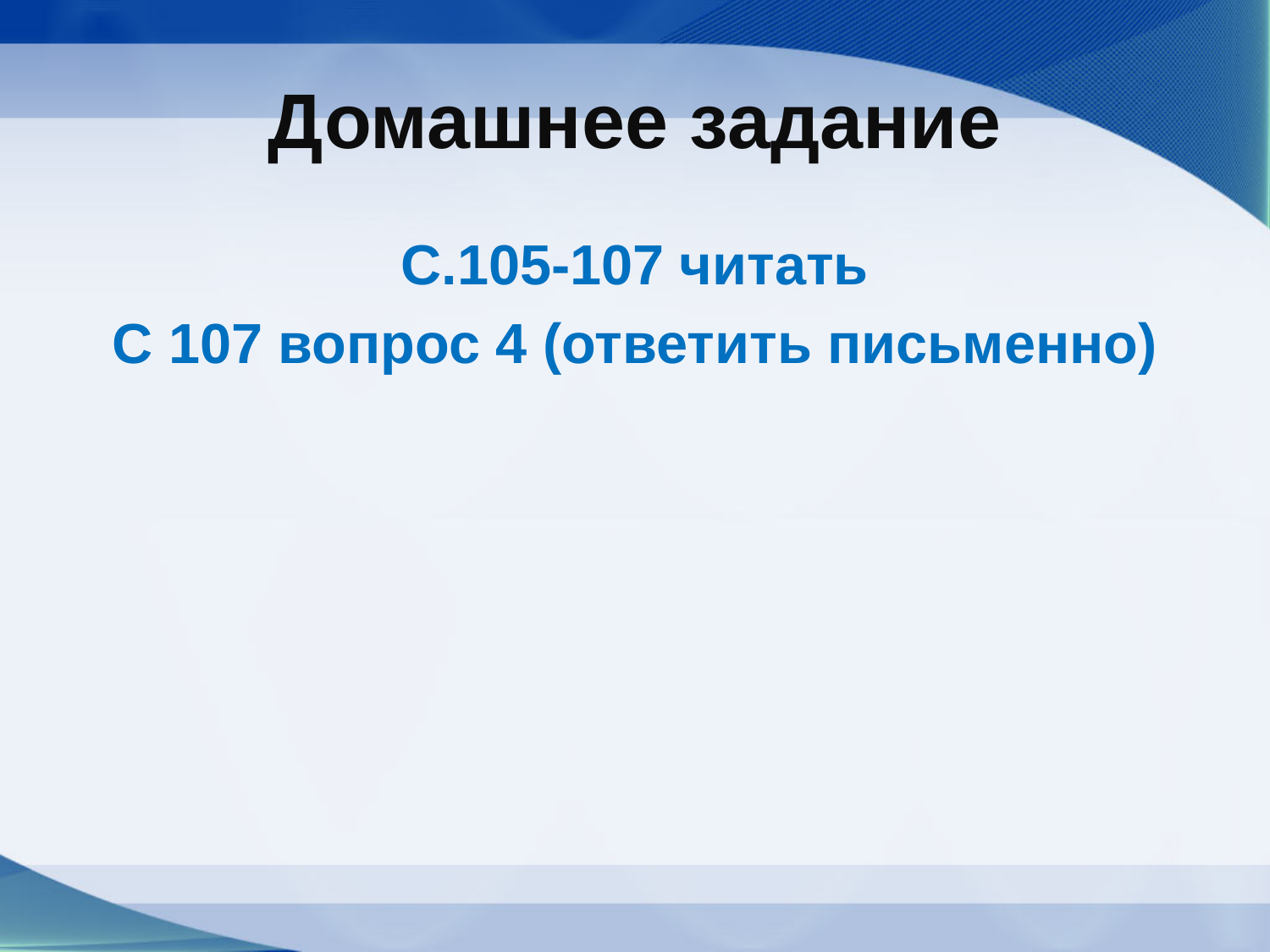

# Домашнее задание
С.105-107 читать
С 107 вопрос 4 (ответить письменно)